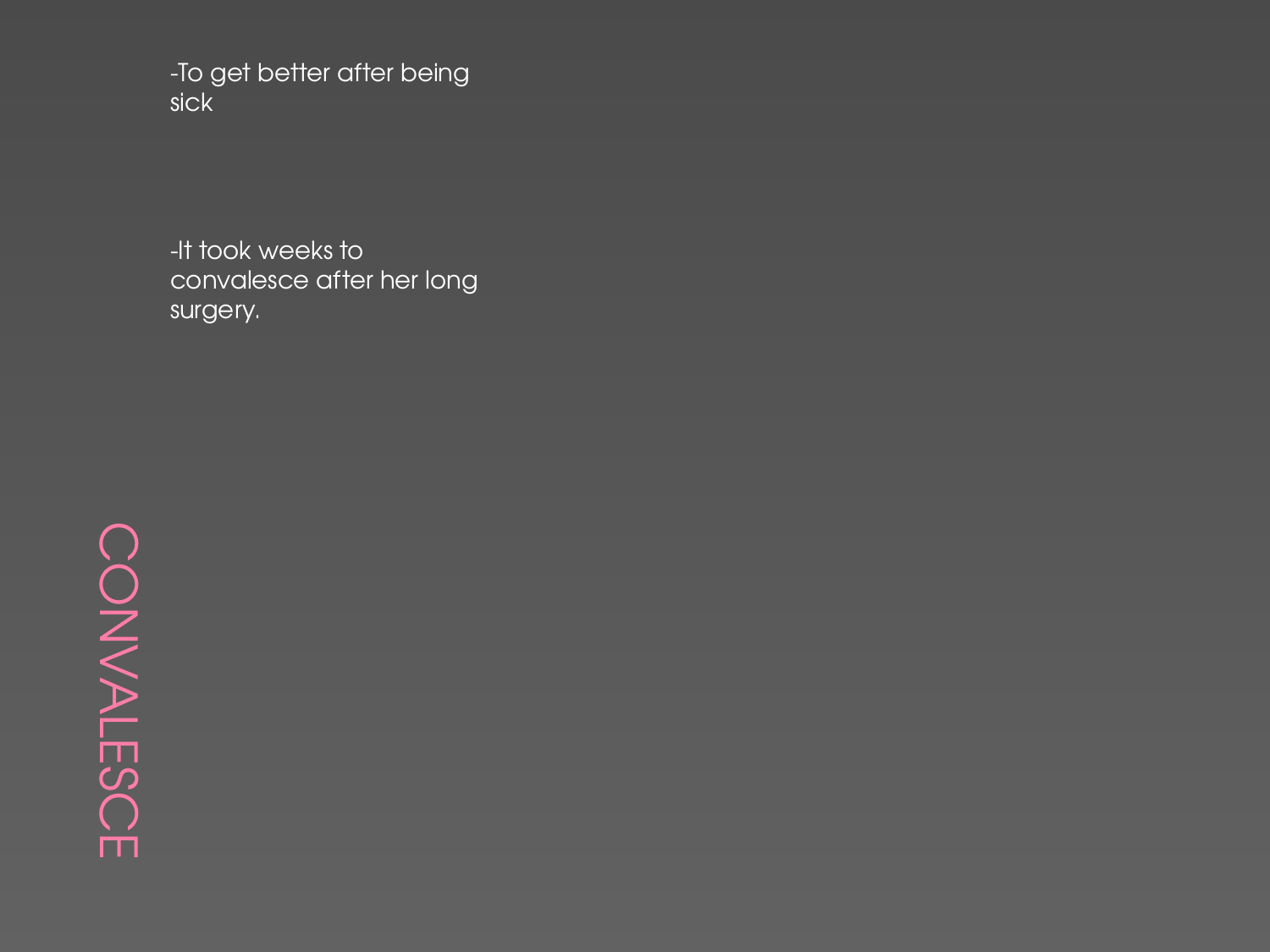

# Convalesce
-To get better after being sick

-It took weeks to convalesce after her long surgery.